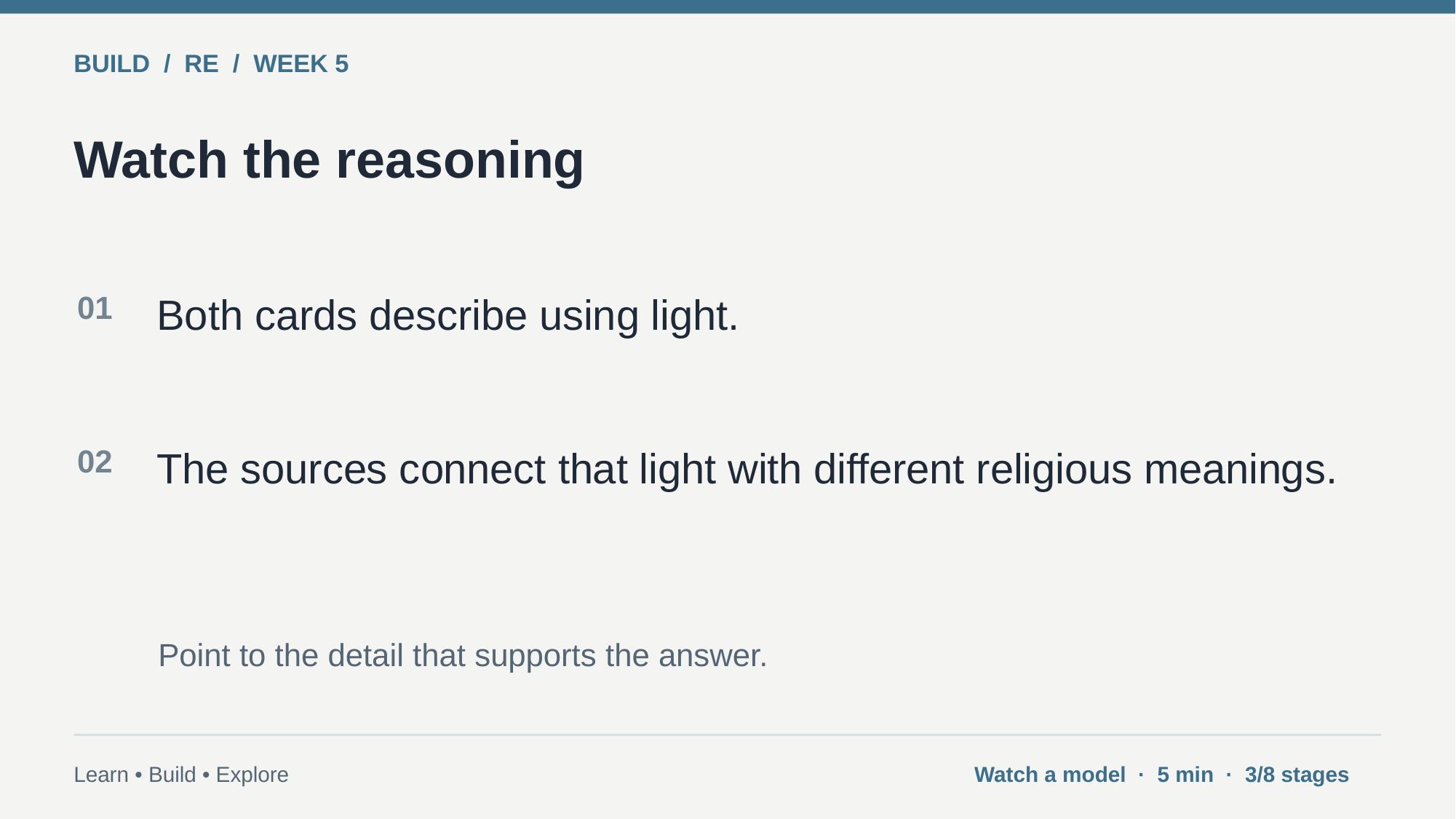

BUILD  /  RE  /  WEEK 5
Watch the reasoning
01
Both cards describe using light.
02
The sources connect that light with different religious meanings.
Point to the detail that supports the answer.

Learn • Build • Explore
Watch a model  ·  5 min  ·  3/8 stages